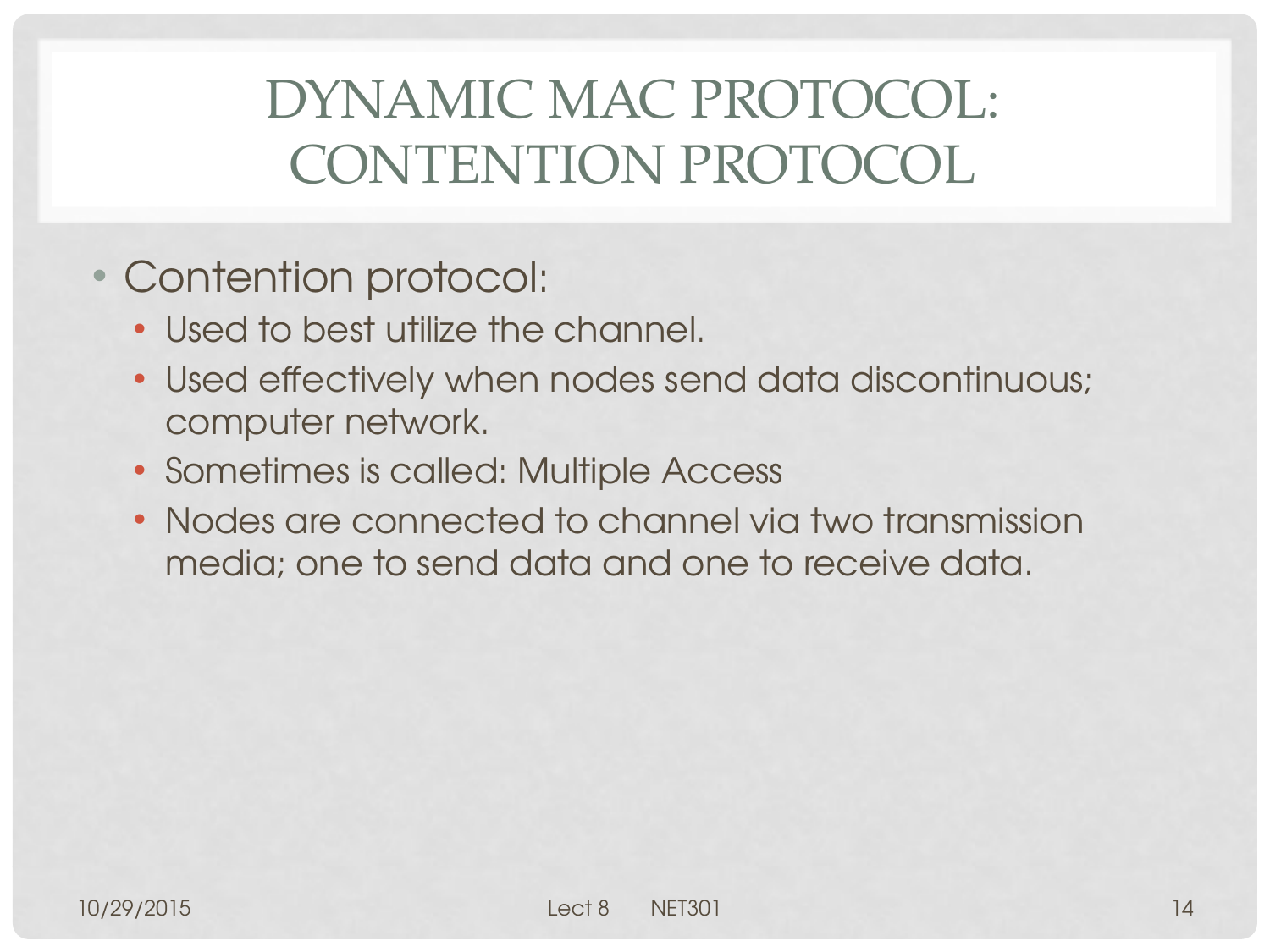

# Dynamic mac protocol: contention protocol
Contention protocol:
Used to best utilize the channel.
Used effectively when nodes send data discontinuous; computer network.
Sometimes is called: Multiple Access
Nodes are connected to channel via two transmission media; one to send data and one to receive data.

10/29/2015
Lect 8       NET301
14